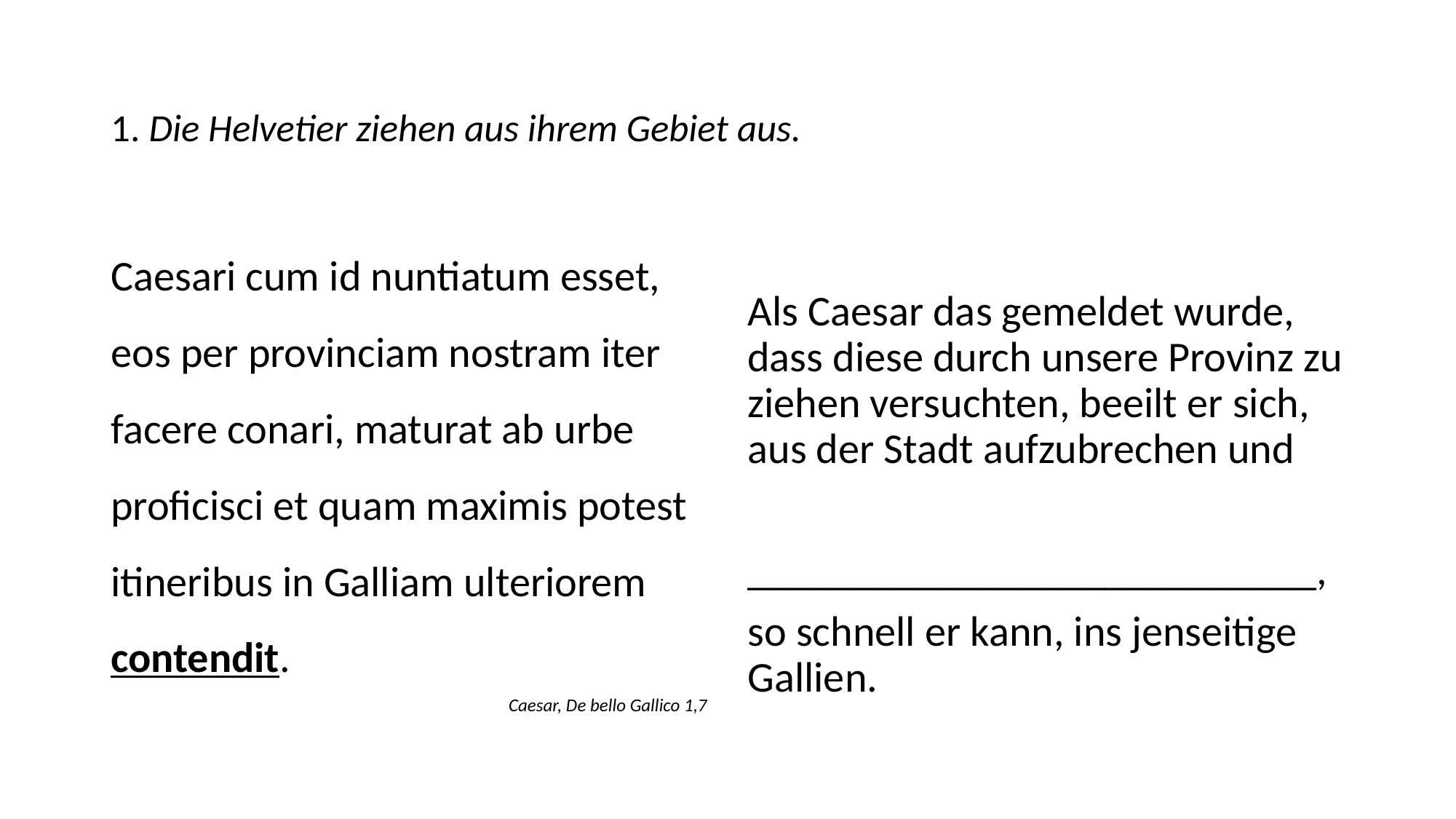

# 1. Die Helvetier ziehen aus ihrem Gebiet aus.
Caesari cum id nuntiatum esset, eos per provinciam nostram iter facere conari, maturat ab urbe proficisci et quam maximis potest itineribus in Galliam ulteriorem contendit.
Caesar, De bello Gallico 1,7

Als Caesar das gemeldet wurde, dass diese durch unsere Provinz zu ziehen versuchten, beeilt er sich, aus der Stadt aufzubrechen und

___________________________,
so schnell er kann, ins jenseitige Gallien.